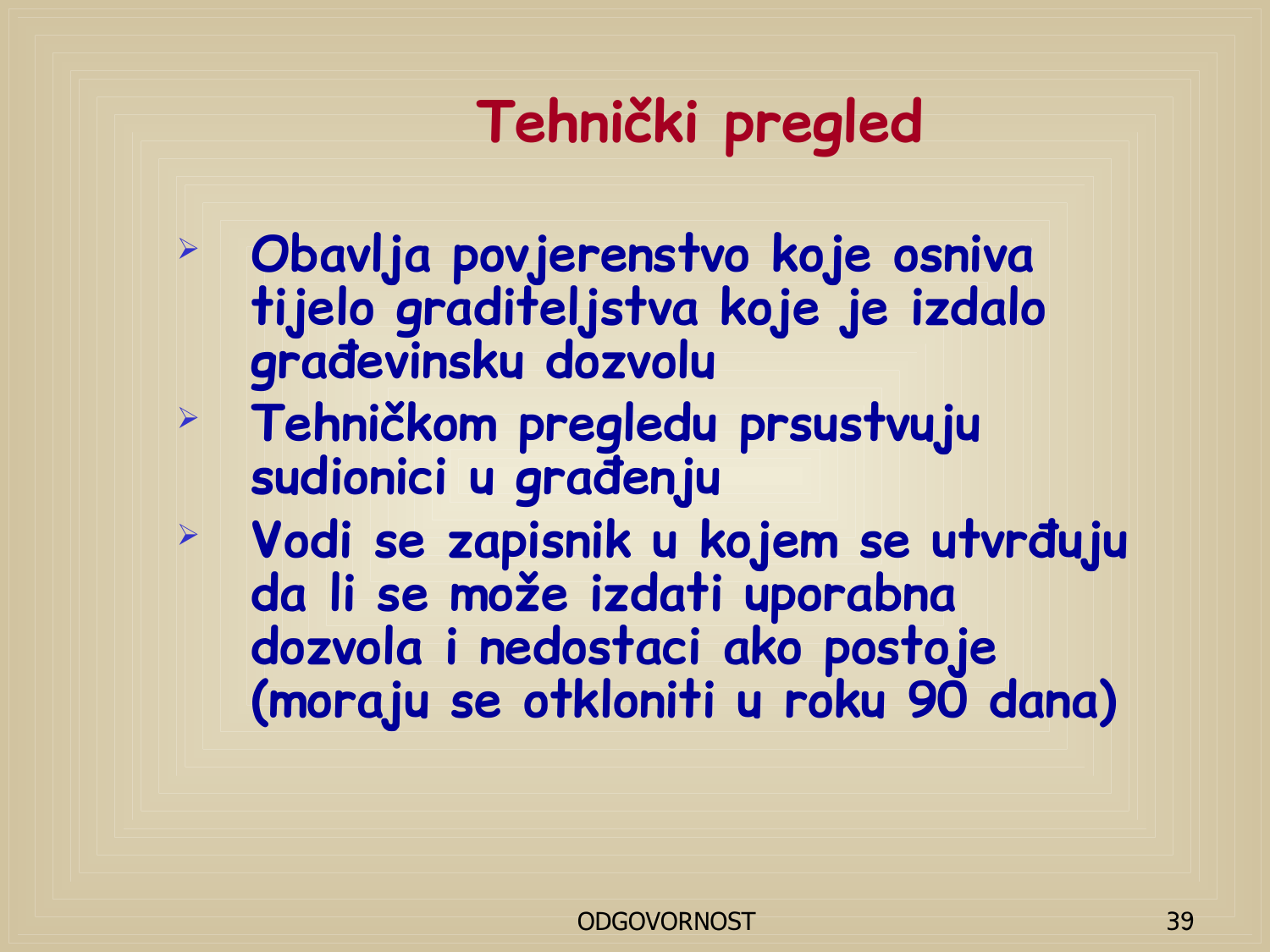

# Tehnički pregled
Obavlja povjerenstvo koje osniva tijelo graditeljstva koje je izdalo građevinsku dozvolu
Tehničkom pregledu prsustvuju sudionici u građenju
Vodi se zapisnik u kojem se utvrđuju da li se može izdati uporabna dozvola i nedostaci ako postoje (moraju se otkloniti u roku 90 dana)
ODGOVORNOST
39